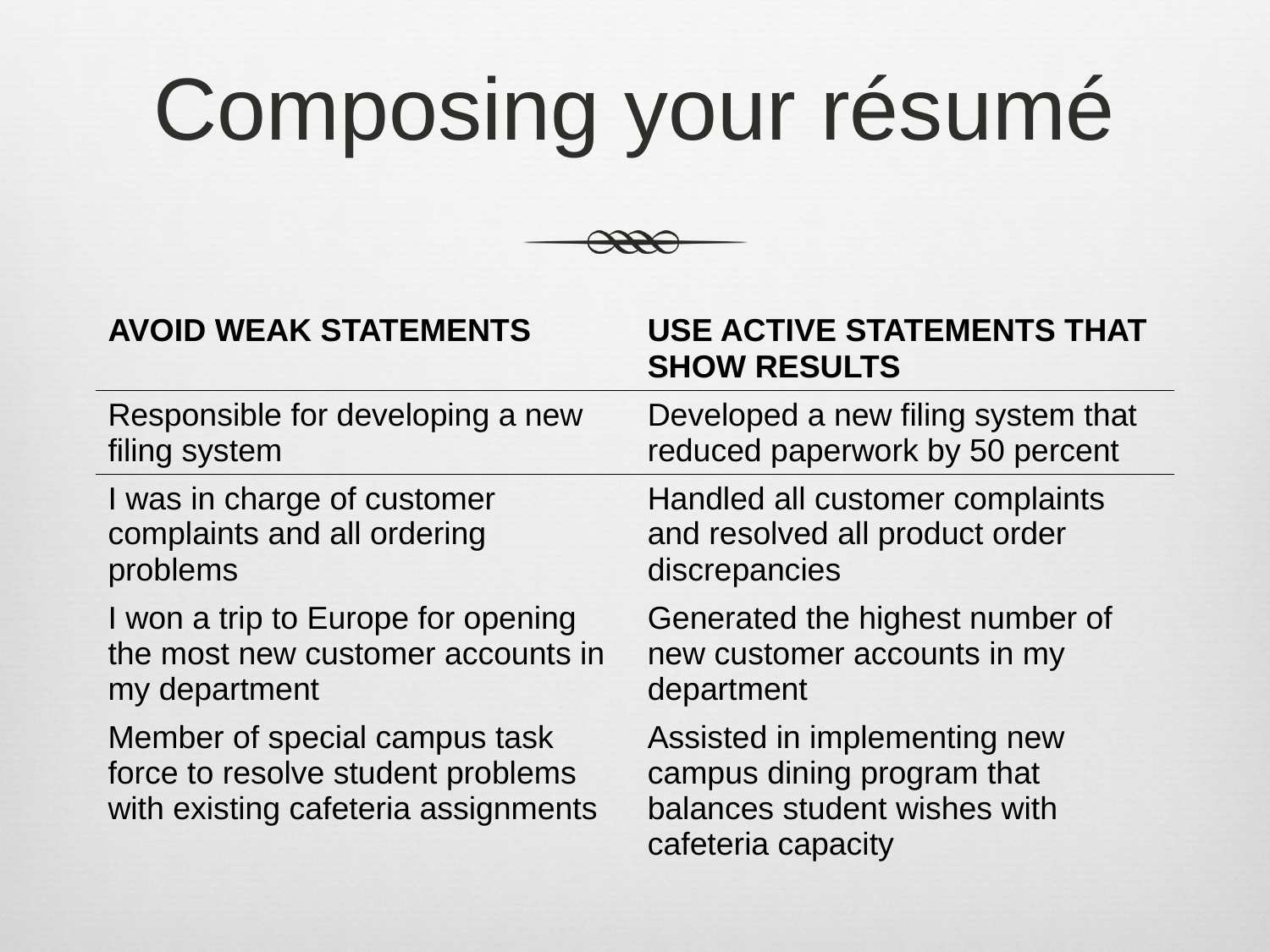

# Composing your résumé
| AVOID WEAK STATEMENTS | USE ACTIVE STATEMENTS THAT SHOW RESULTS |
| --- | --- |
| Responsible for developing a new filing system | Developed a new filing system that reduced paperwork by 50 percent |
| I was in charge of customer complaints and all ordering problems | Handled all customer complaints and resolved all product order discrepancies |
| I won a trip to Europe for opening the most new customer accounts in my department | Generated the highest number of new customer accounts in my department |
| Member of special campus task force to resolve student problems with existing cafeteria assignments | Assisted in implementing new campus dining program that balances student wishes with cafeteria capacity |